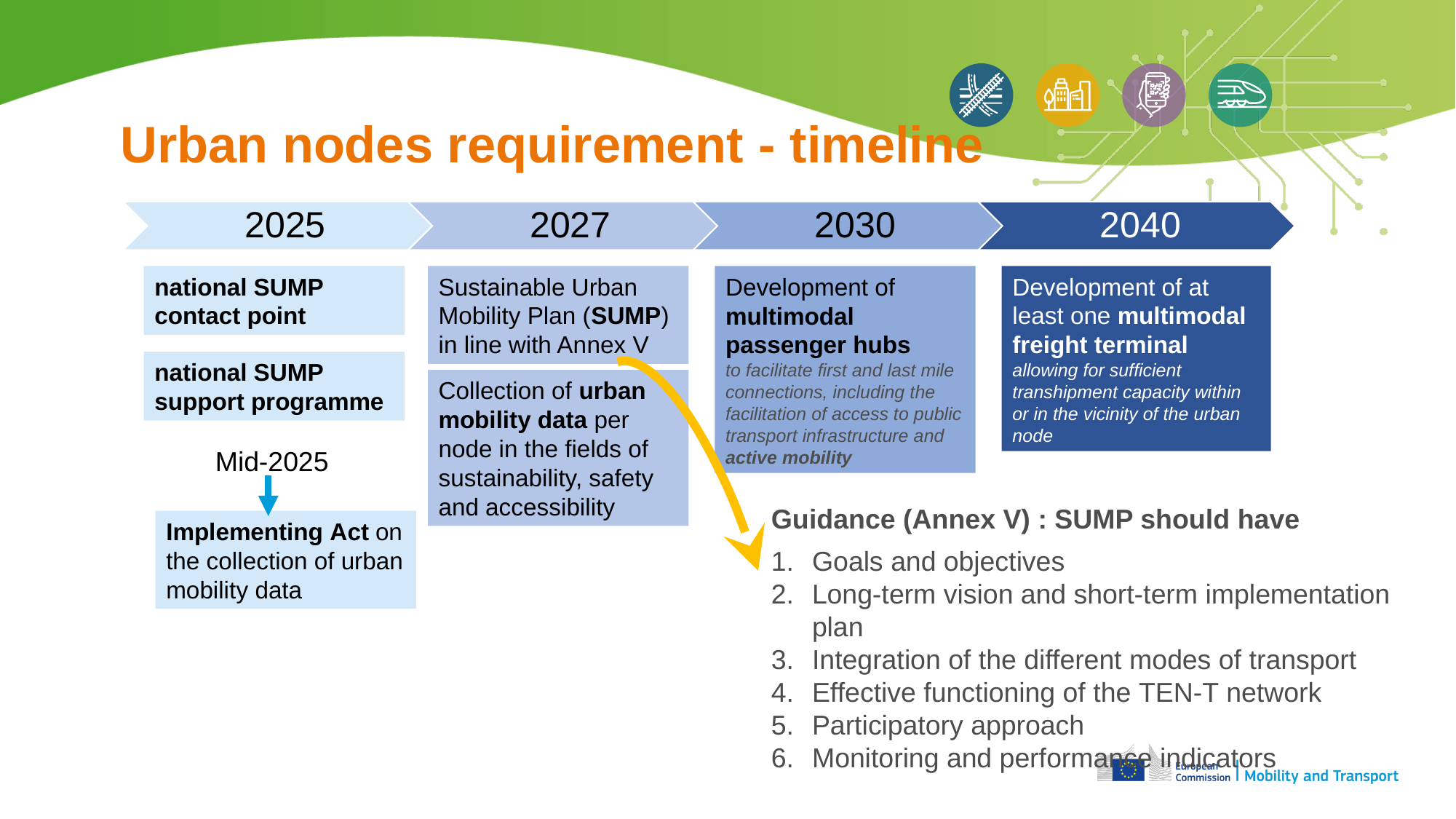

# Urban nodes requirement - timeline
2025
2027
2030
2040
national SUMP contact point
Sustainable Urban Mobility Plan (SUMP) in line with Annex V
Development of multimodal passenger hubs
to facilitate first and last mile connections, including the facilitation of access to public transport infrastructure and active mobility
Development of at least one multimodal freight terminal
allowing for sufficient transhipment capacity within or in the vicinity of the urban node

national SUMP support programme
Collection of urban mobility data per node in the fields of sustainability, safety and accessibility
Mid-2025
Guidance (Annex V) : SUMP should have
Goals and objectives
Long-term vision and short-term implementation plan
Integration of the different modes of transport
Effective functioning of the TEN-T network
Participatory approach
Monitoring and performance indicators

Implementing Act on the collection of urban mobility data